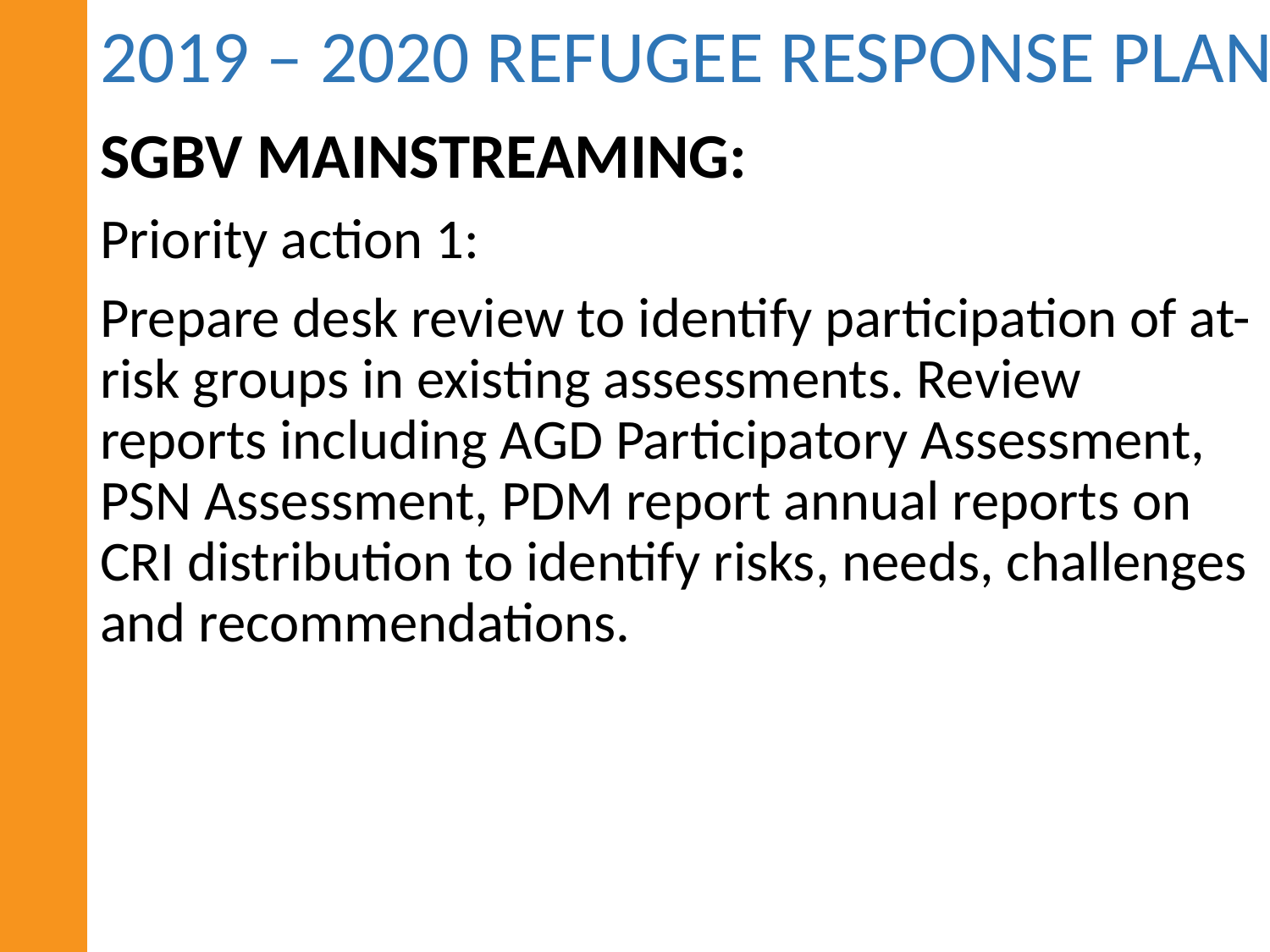

# 2019 – 2020 REFUGEE RESPONSE PLAN
SGBV MAINSTREAMING:
Priority action 1:
Prepare desk review to identify participation of at-risk groups in existing assessments. Review reports including AGD Participatory Assessment, PSN Assessment, PDM report annual reports on CRI distribution to identify risks, needs, challenges and recommendations.